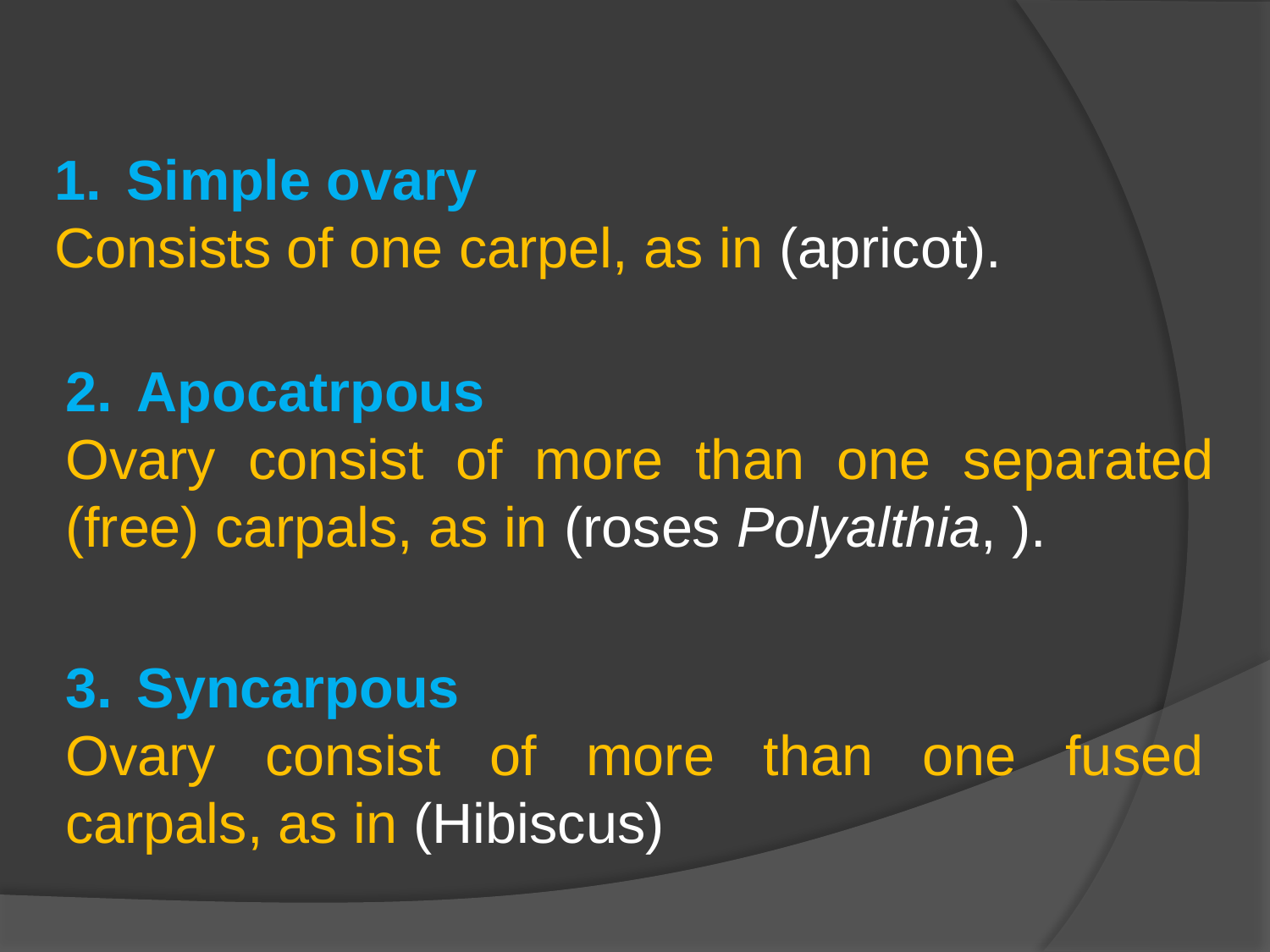

Simple ovary
Consists of one carpel, as in (apricot).
Apocatrpous
Ovary consist of more than one separated (free) carpals, as in (roses Polyalthia, ).
Syncarpous
Ovary consist of more than one fused carpals, as in (Hibiscus)